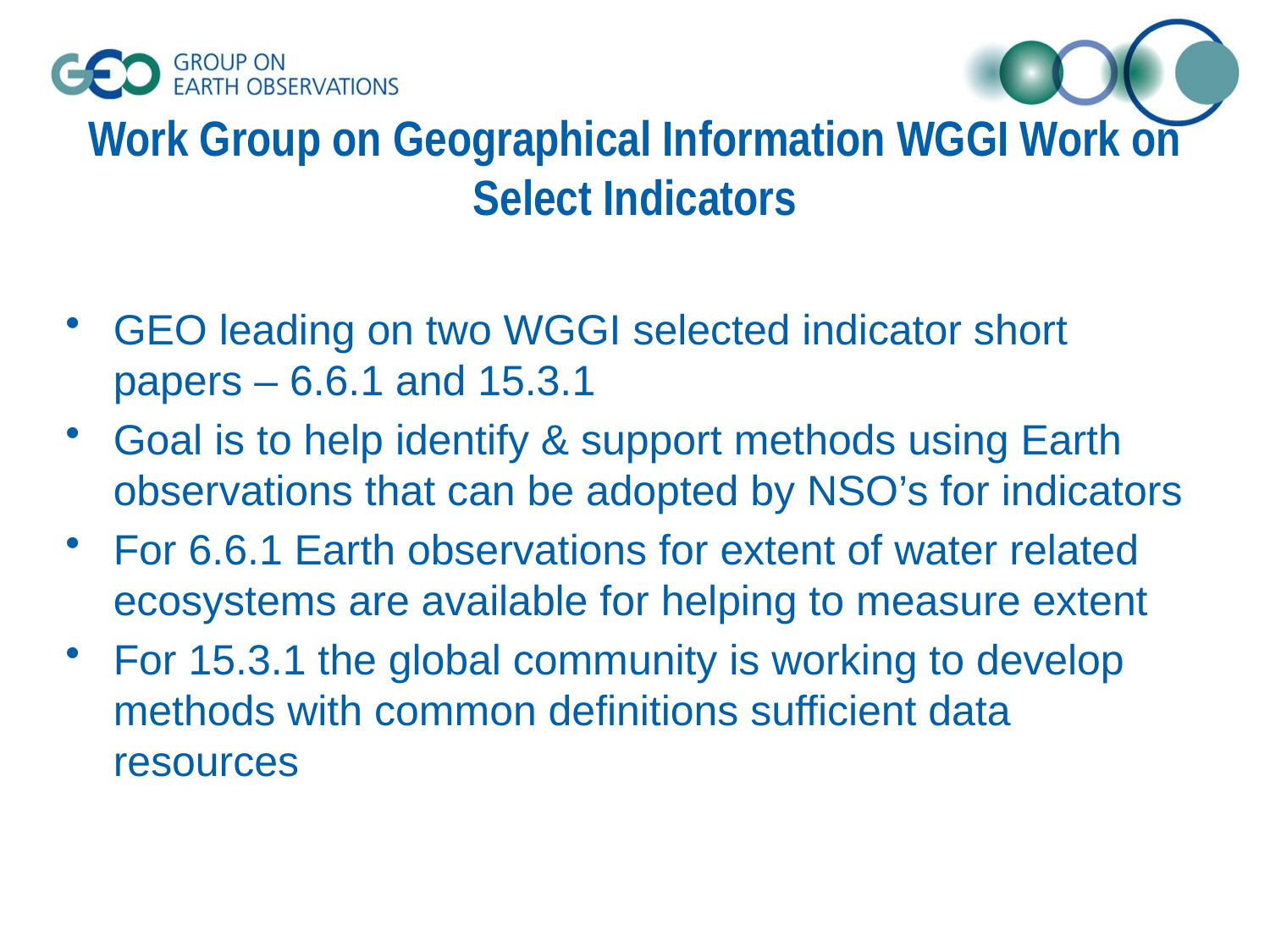

# Work Group on Geographical Information WGGI Work on Select Indicators
GEO leading on two WGGI selected indicator short papers – 6.6.1 and 15.3.1
Goal is to help identify & support methods using Earth observations that can be adopted by NSO’s for indicators
For 6.6.1 Earth observations for extent of water related ecosystems are available for helping to measure extent
For 15.3.1 the global community is working to develop methods with common definitions sufficient data resources